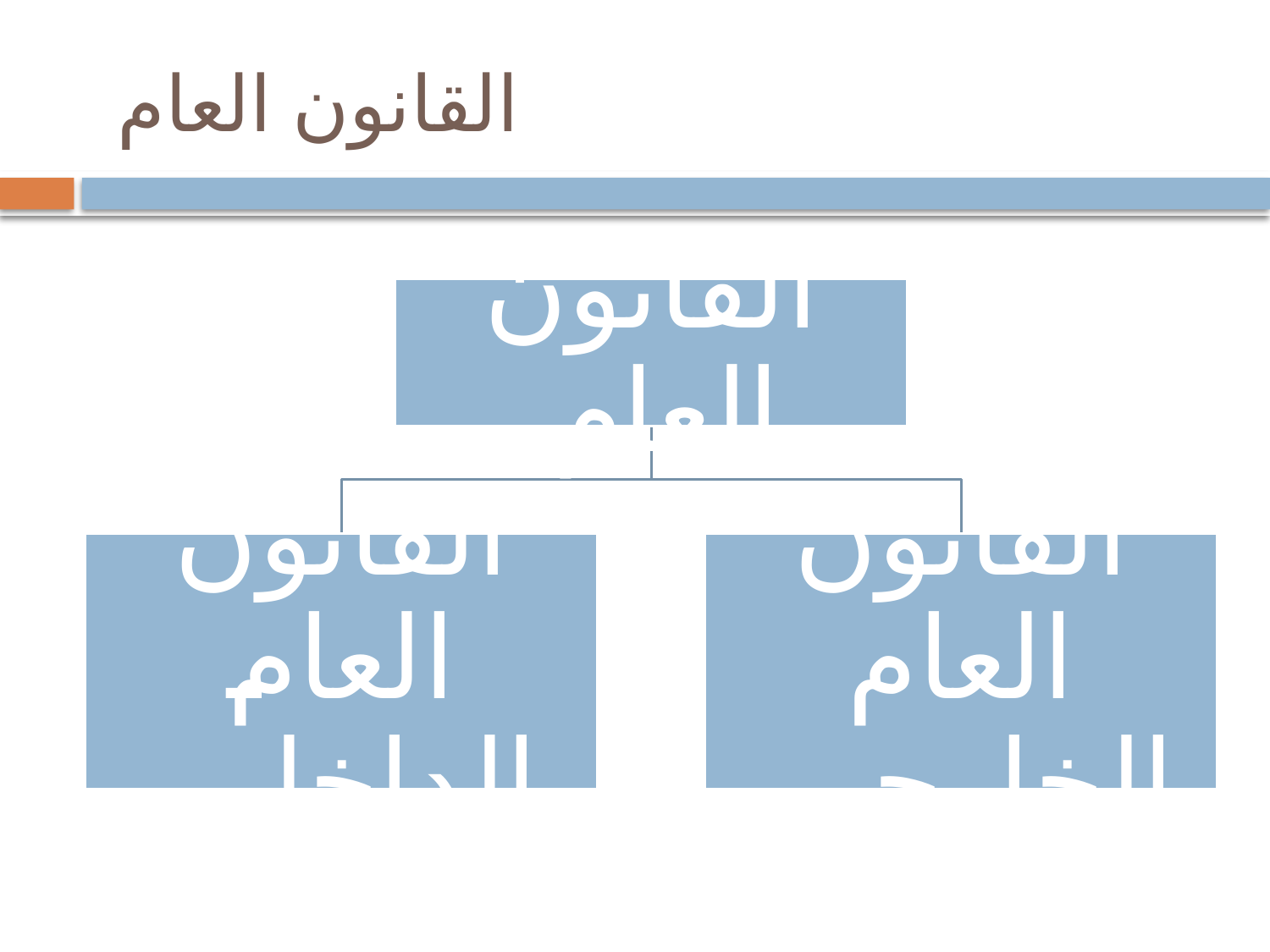

# القانون العام
القانون العام
القانون العام الداخلي
القانون العام الخارجي